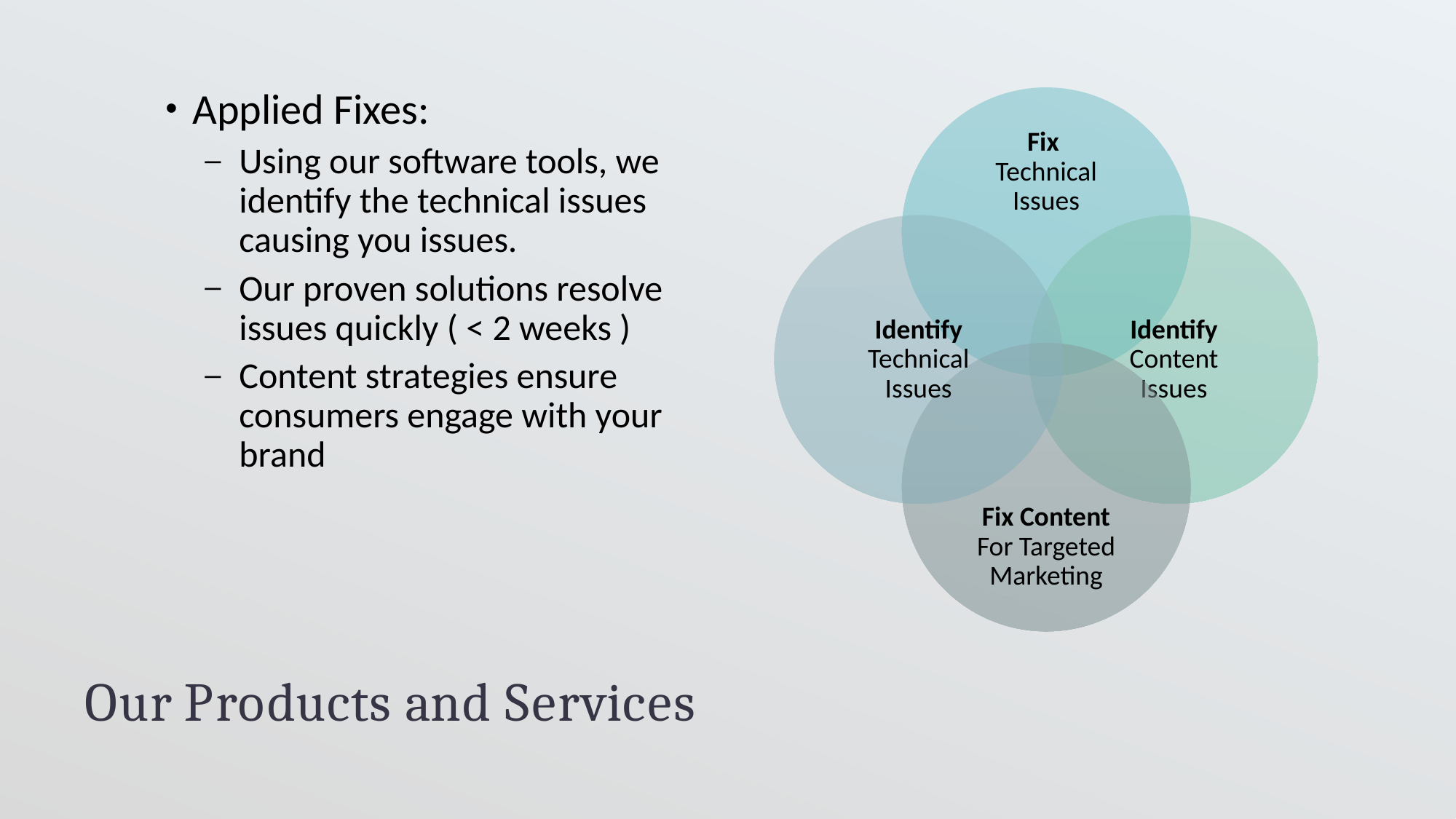

Applied Fixes:
Using our software tools, we identify the technical issues causing you issues.
Our proven solutions resolve issues quickly ( < 2 weeks )
Content strategies ensure consumers engage with your brand
Fix
Technical
Issues
Identify
Content
Issues
Fix Content
For Targeted
Marketing
Identify
Technical
Issues
# Our Products and Services